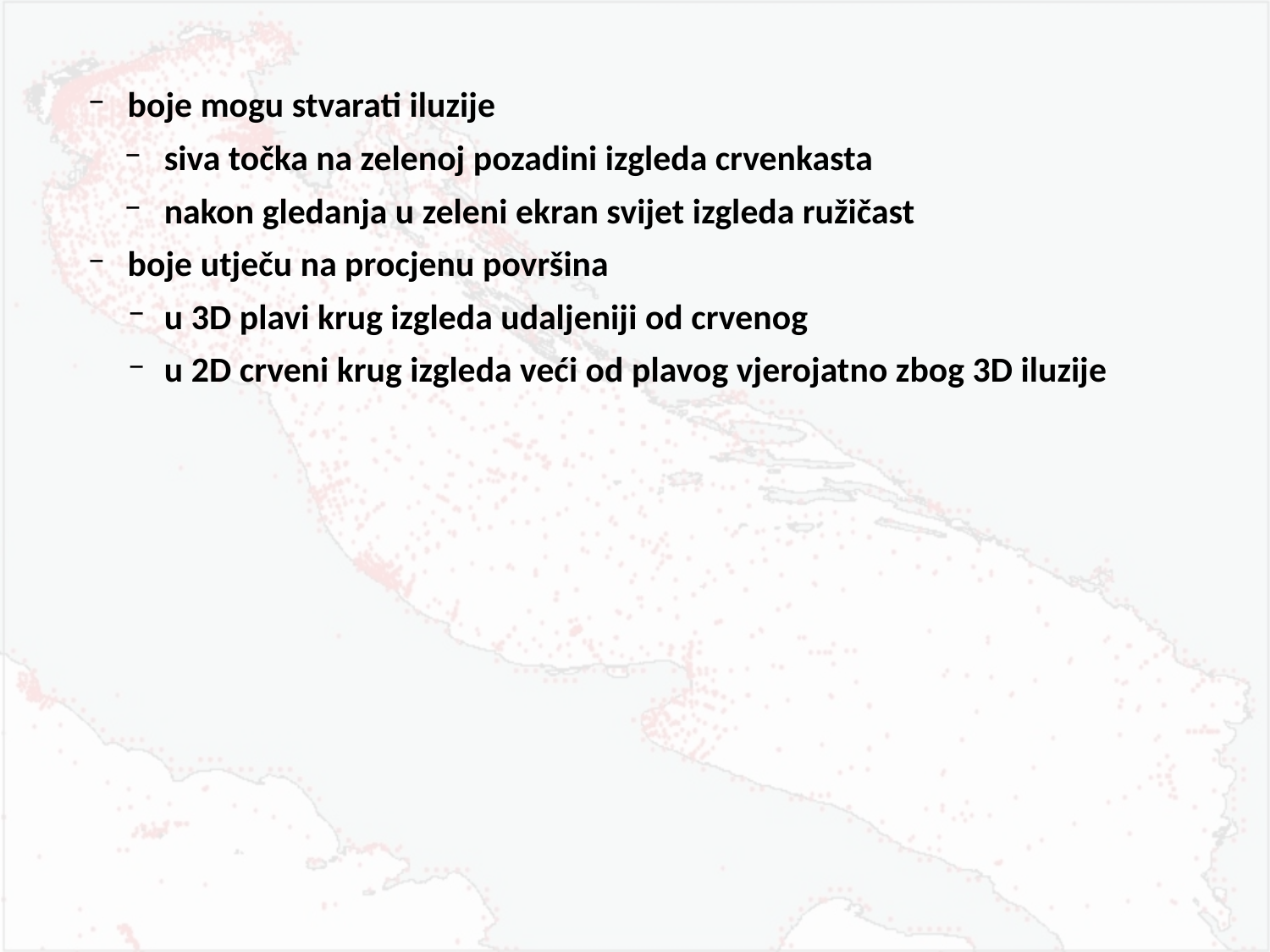

boje mogu stvarati iluzije
siva točka na zelenoj pozadini izgleda crvenkasta
nakon gledanja u zeleni ekran svijet izgleda ružičast
boje utječu na procjenu površina
u 3D plavi krug izgleda udaljeniji od crvenog
u 2D crveni krug izgleda veći od plavog vjerojatno zbog 3D iluzije